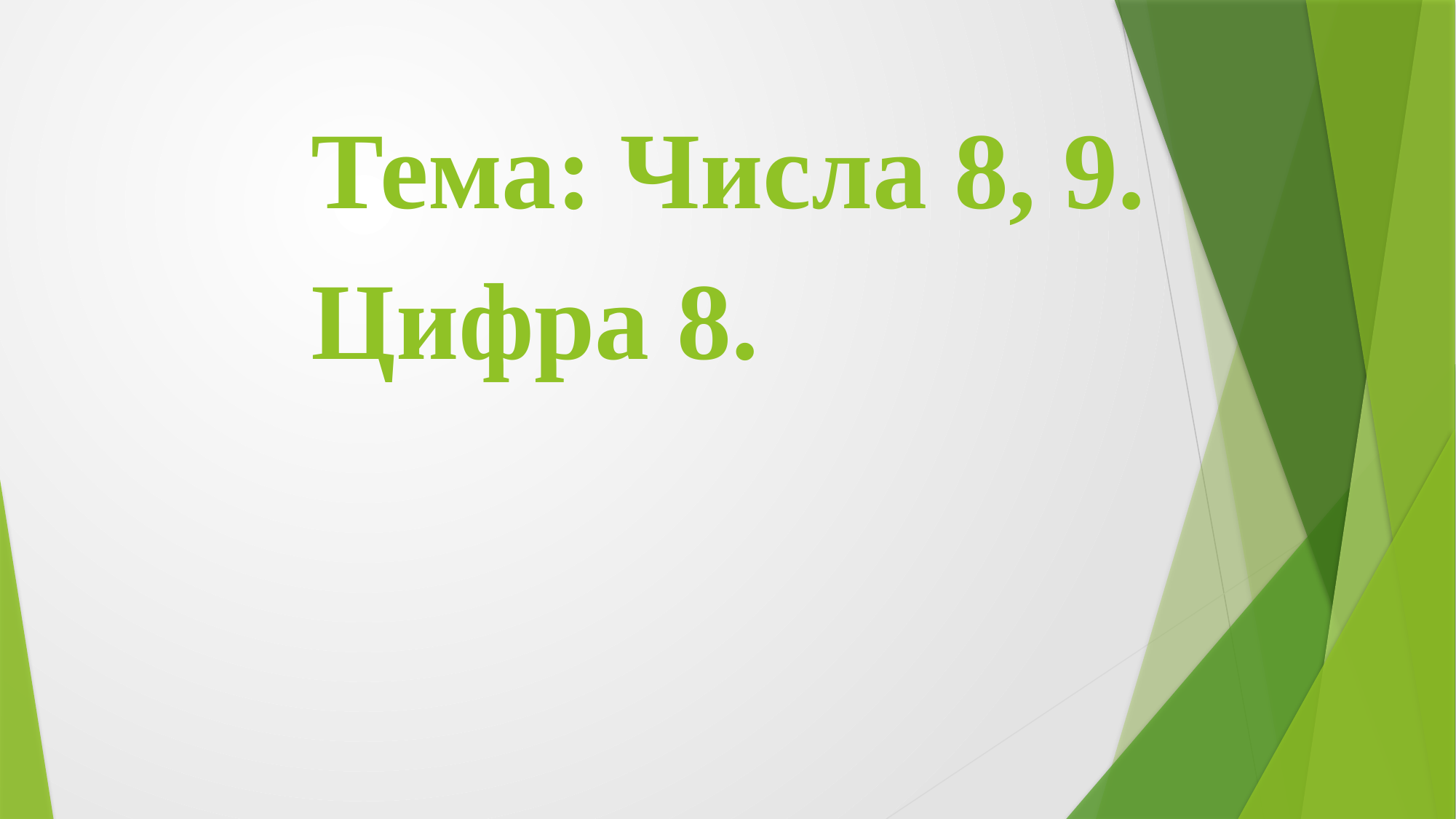

# Тема: Числа 8, 9.  Цифра 8.